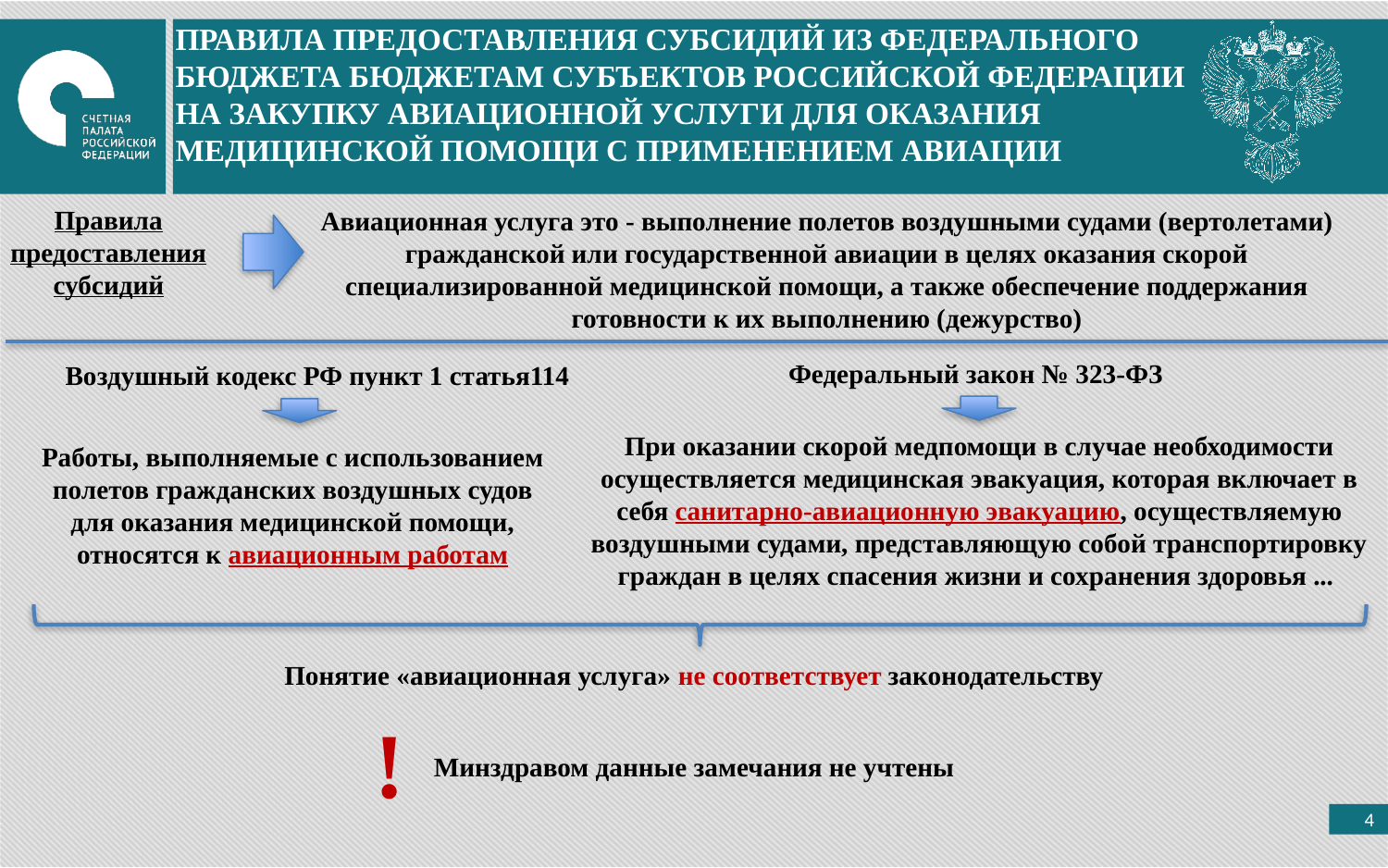

ПРАВИЛА ПРЕДОСТАВЛЕНИЯ СУБСИДИЙ ИЗ ФЕДЕРАЛЬНОГО БЮДЖЕТА БЮДЖЕТАМ СУБЪЕКТОВ РОССИЙСКОЙ ФЕДЕРАЦИИ НА ЗАКУПКУ АВИАЦИОННОЙ УСЛУГИ ДЛЯ ОКАЗАНИЯ МЕДИЦИНСКОЙ ПОМОЩИ С ПРИМЕНЕНИЕМ АВИАЦИИ
Правила предоставления субсидий
Авиационная услуга это - выполнение полетов воздушными судами (вертолетами) гражданской или государственной авиации в целях оказания скорой специализированной медицинской помощи, а также обеспечение поддержания готовности к их выполнению (дежурство)

Федеральный закон № 323-ФЗ
Воздушный кодекс РФ пункт 1 статья114

При оказании скорой медпомощи в случае необходимости осуществляется медицинская эвакуация, которая включает в себя санитарно-авиационную эвакуацию, осуществляемую воздушными судами, представляющую собой транспортировку граждан в целях спасения жизни и сохранения здоровья ...
Работы, выполняемые с использованием полетов гражданских воздушных судов для оказания медицинской помощи, относятся к авиационным работам
Понятие «авиационная услуга» не соответствует законодательству
!
Минздравом данные замечания не учтены